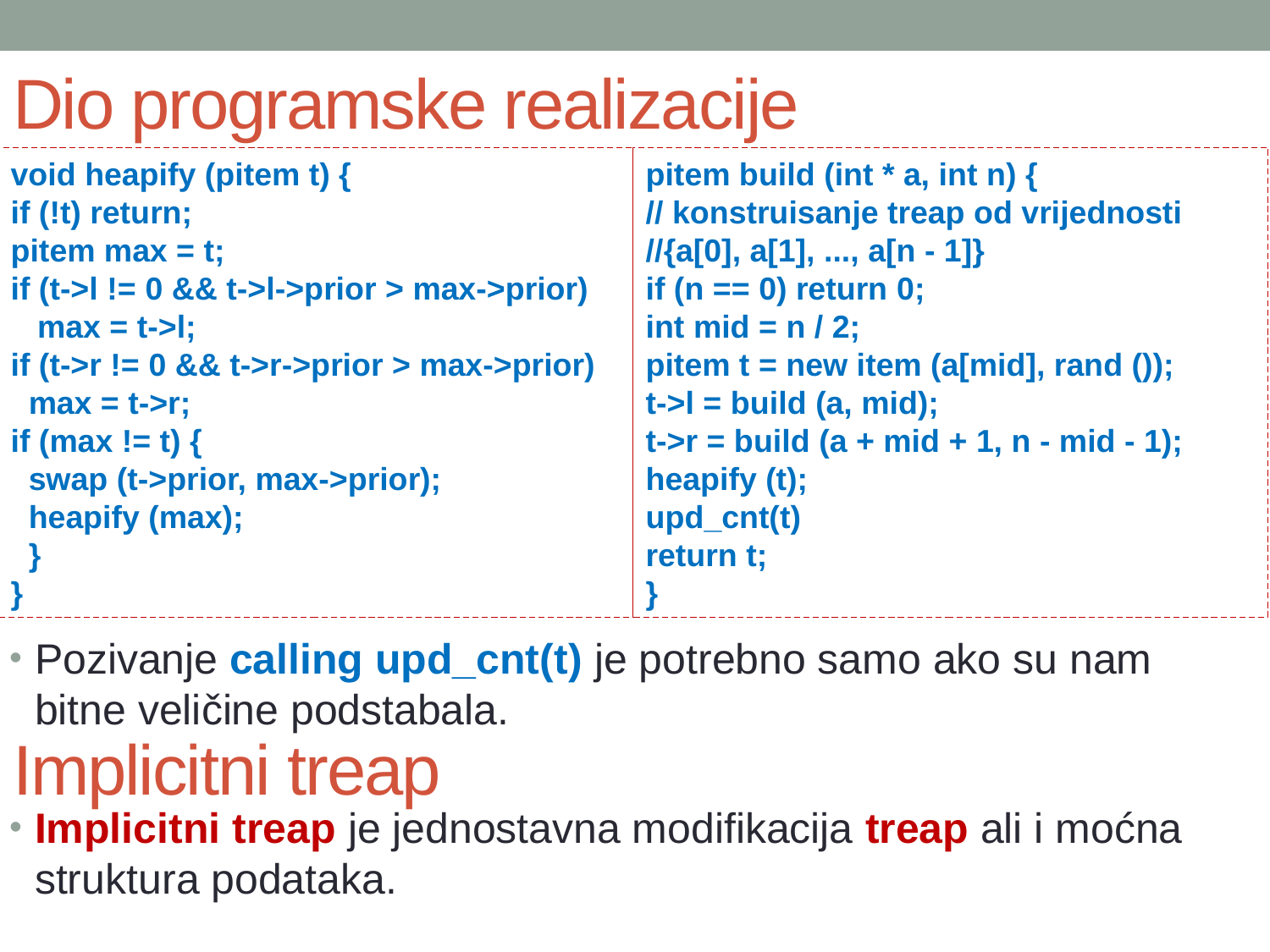

# Dio programske realizacije
pitem build (int * a, int n) {
// konstruisanje treap od vrijednosti //{a[0], a[1], ..., a[n - 1]}
if (n == 0) return 0;
int mid = n / 2;
pitem t = new item (a[mid], rand ());
t->l = build (a, mid);
t->r = build (a + mid + 1, n - mid - 1); heapify (t);
upd_cnt(t)
return t;
}
void heapify (pitem t) {
if (!t) return;
pitem max = t;
if (t->l != 0 && t->l->prior > max->prior)
   max = t->l;
if (t->r != 0 && t->r->prior > max->prior)
  max = t->r;
if (max != t) {
  swap (t->prior, max->prior);
  heapify (max);
  }
}
Pozivanje calling upd_cnt(t) je potrebno samo ako su nam bitne veličine podstabala.

Implicitni treap je jednostavna modifikacija treap ali i moćna struktura podataka.
Implicitni treap